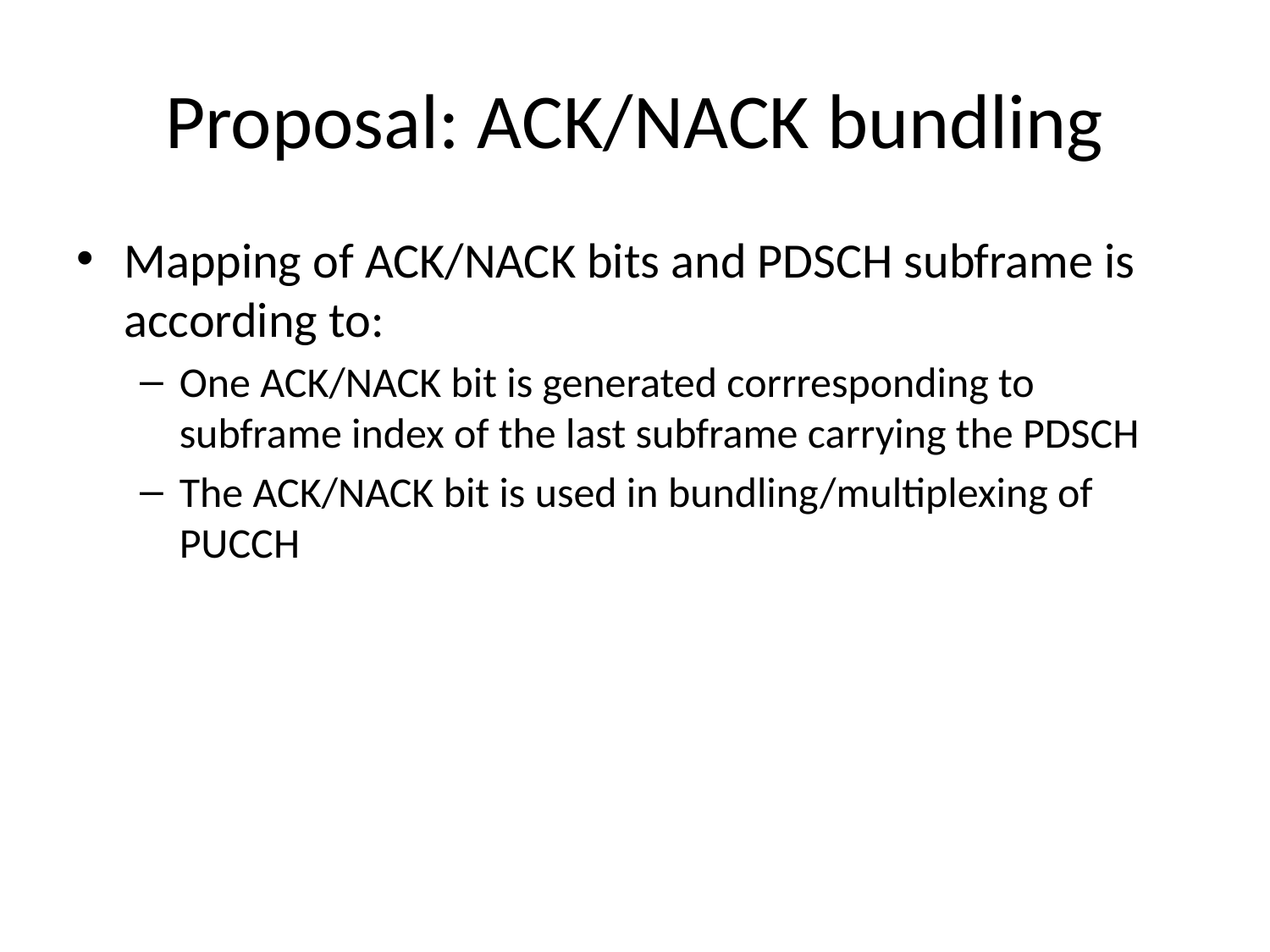

# Proposal: ACK/NACK bundling
Mapping of ACK/NACK bits and PDSCH subframe is according to:
One ACK/NACK bit is generated corrresponding to subframe index of the last subframe carrying the PDSCH
The ACK/NACK bit is used in bundling/multiplexing of PUCCH